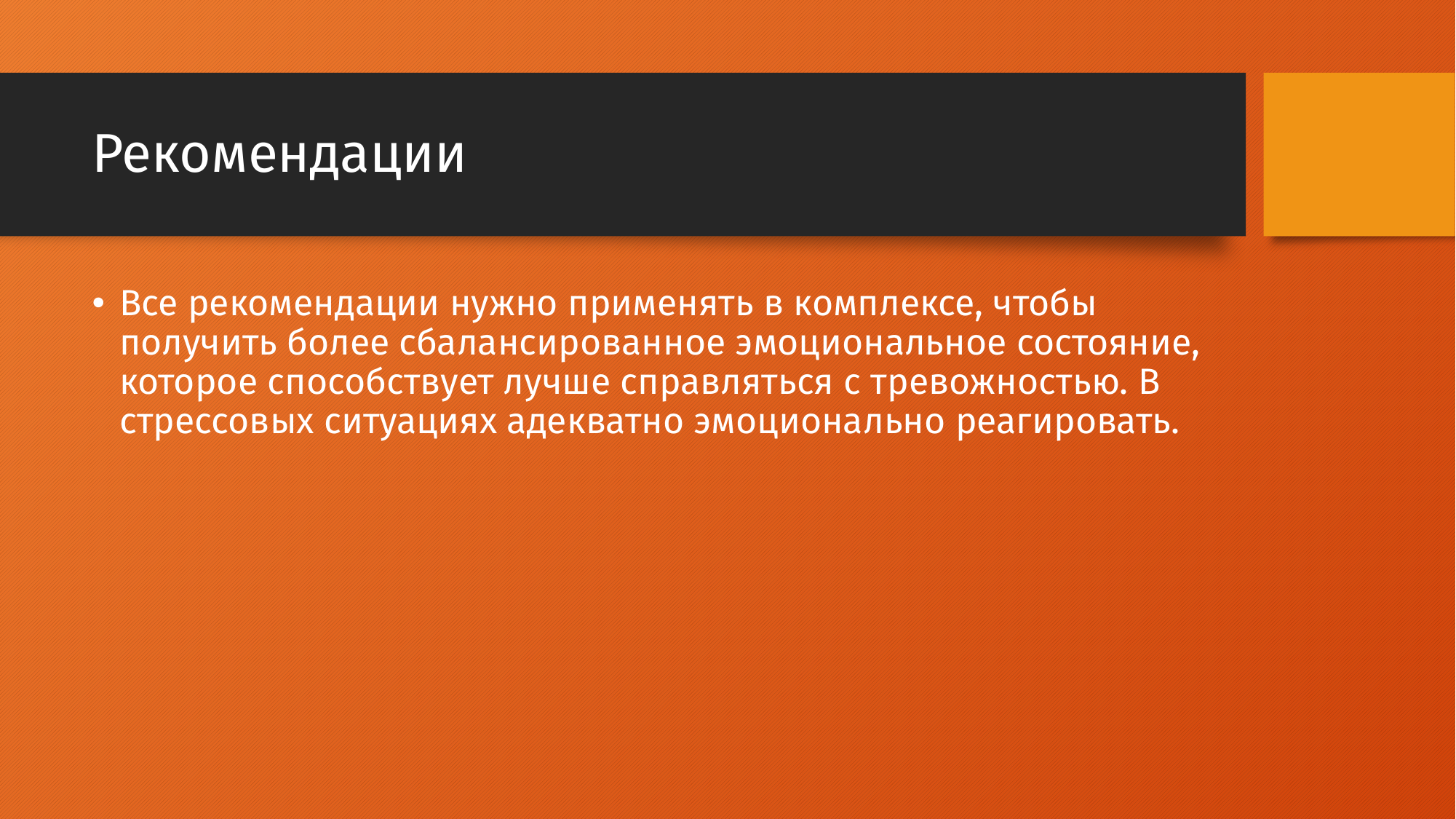

# Рекомендации
Все рекомендации нужно применять в комплексе, чтобы получить более сбалансированное эмоциональное состояние, которое способствует лучше справляться с тревожностью. В стрессовых ситуациях адекватно эмоционально реагировать.